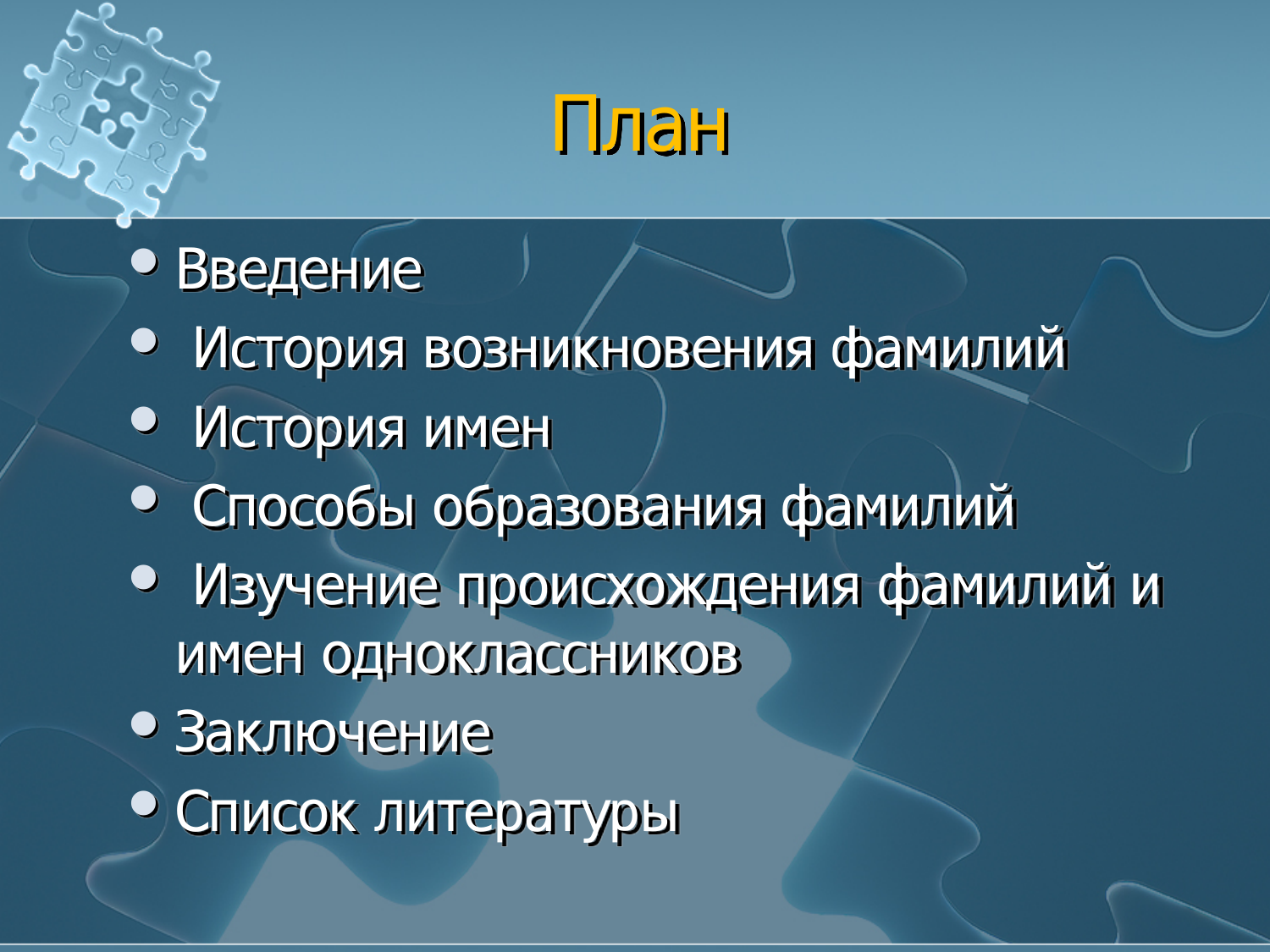

# План
Введение
 История возникновения фамилий
 История имен
 Способы образования фамилий
 Изучение происхождения фамилий и имен одноклассников
Заключение
Список литературы